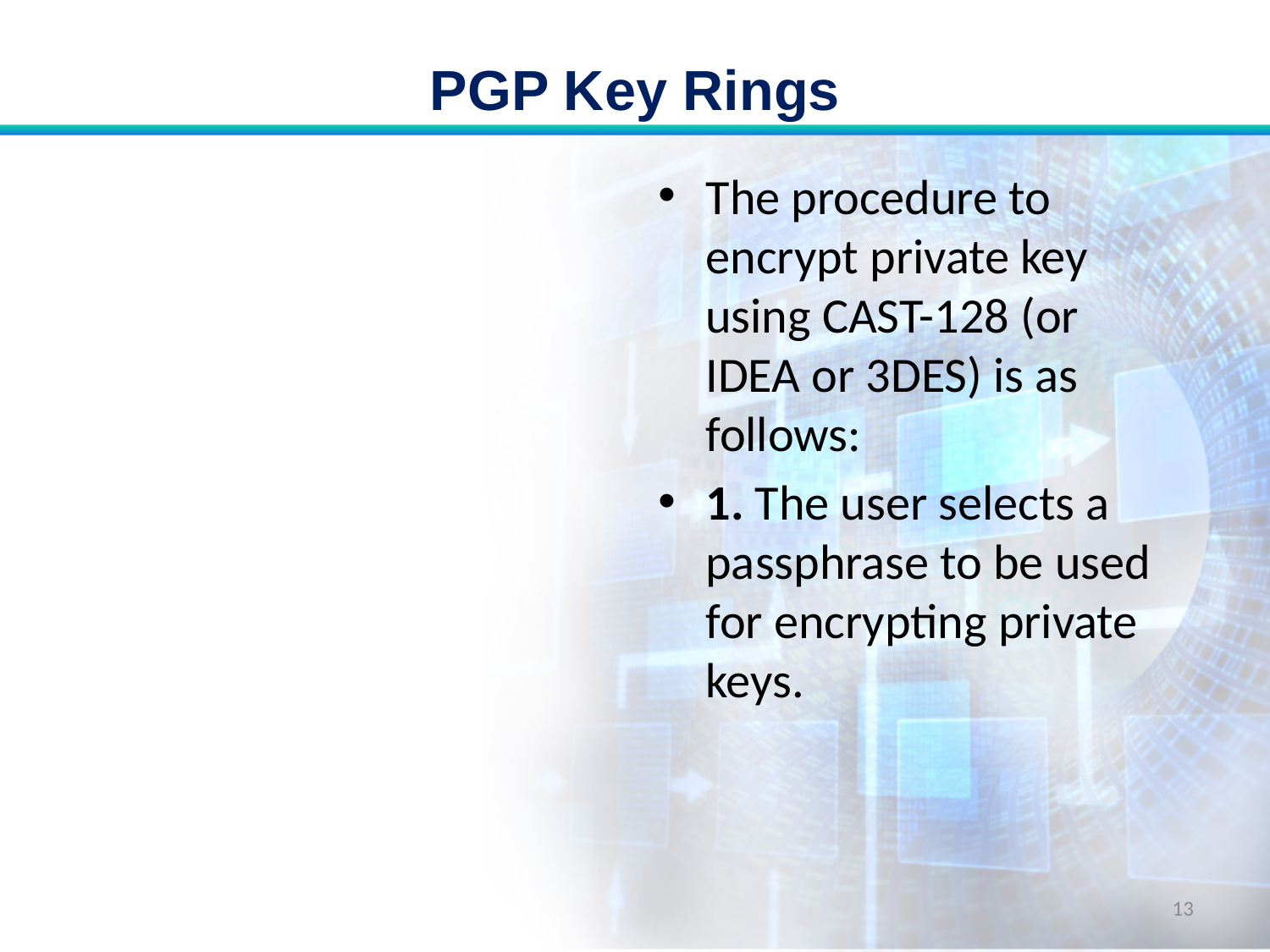

# PGP Key Rings
The procedure to encrypt private key using CAST-128 (or IDEA or 3DES) is as follows:
1. The user selects a passphrase to be used for encrypting private keys.
13